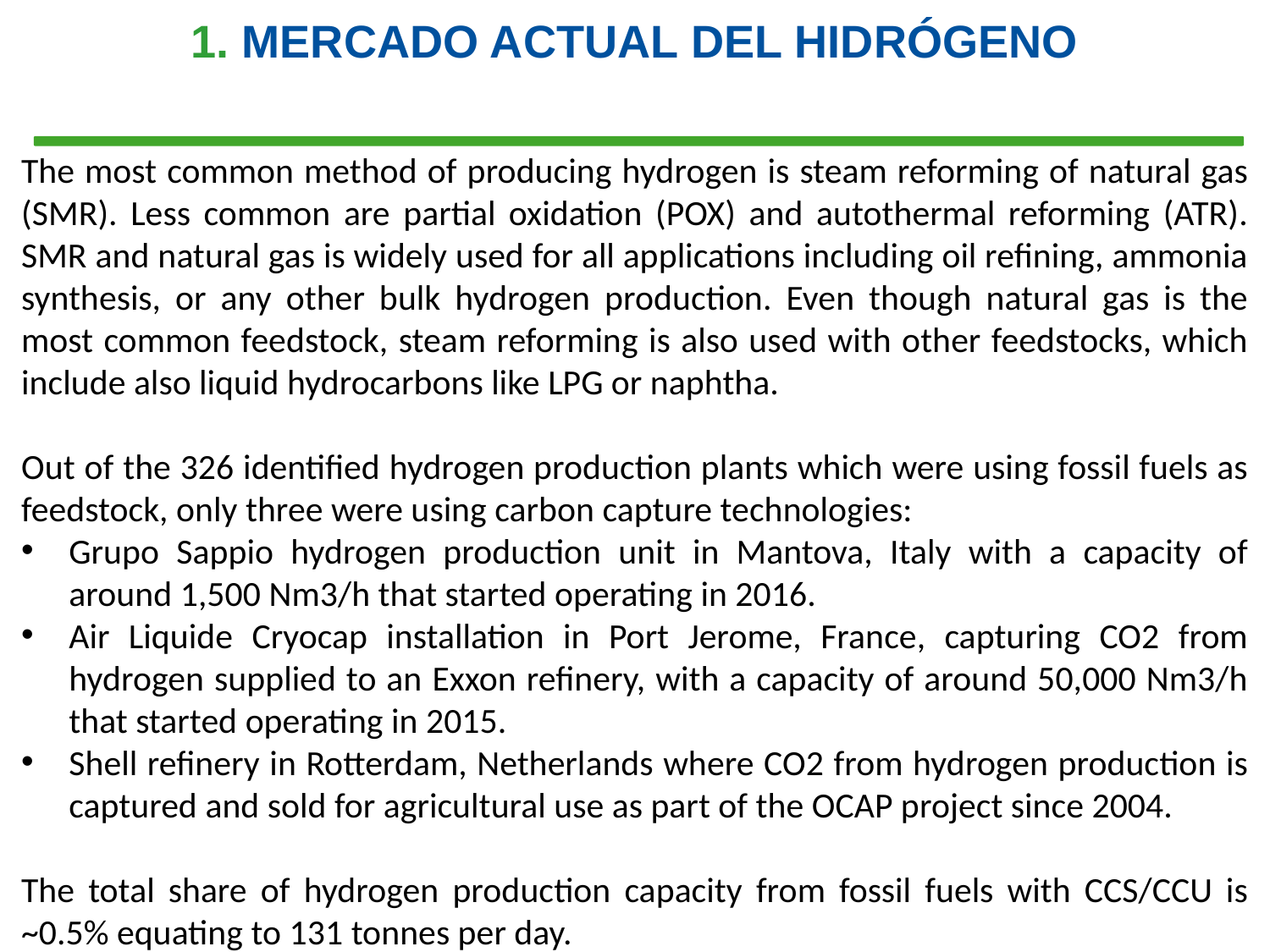

1. MERCADO ACTUAL DEL HIDRÓGENO

The most common method of producing hydrogen is steam reforming of natural gas (SMR). Less common are partial oxidation (POX) and autothermal reforming (ATR). SMR and natural gas is widely used for all applications including oil refining, ammonia synthesis, or any other bulk hydrogen production. Even though natural gas is the most common feedstock, steam reforming is also used with other feedstocks, which include also liquid hydrocarbons like LPG or naphtha.

Out of the 326 identified hydrogen production plants which were using fossil fuels as feedstock, only three were using carbon capture technologies:
Grupo Sappio hydrogen production unit in Mantova, Italy with a capacity of around 1,500 Nm3/h that started operating in 2016.
Air Liquide Cryocap installation in Port Jerome, France, capturing CO2 from hydrogen supplied to an Exxon refinery, with a capacity of around 50,000 Nm3/h that started operating in 2015.
Shell refinery in Rotterdam, Netherlands where CO2 from hydrogen production is captured and sold for agricultural use as part of the OCAP project since 2004.

The total share of hydrogen production capacity from fossil fuels with CCS/CCU is ~0.5% equating to 131 tonnes per day.